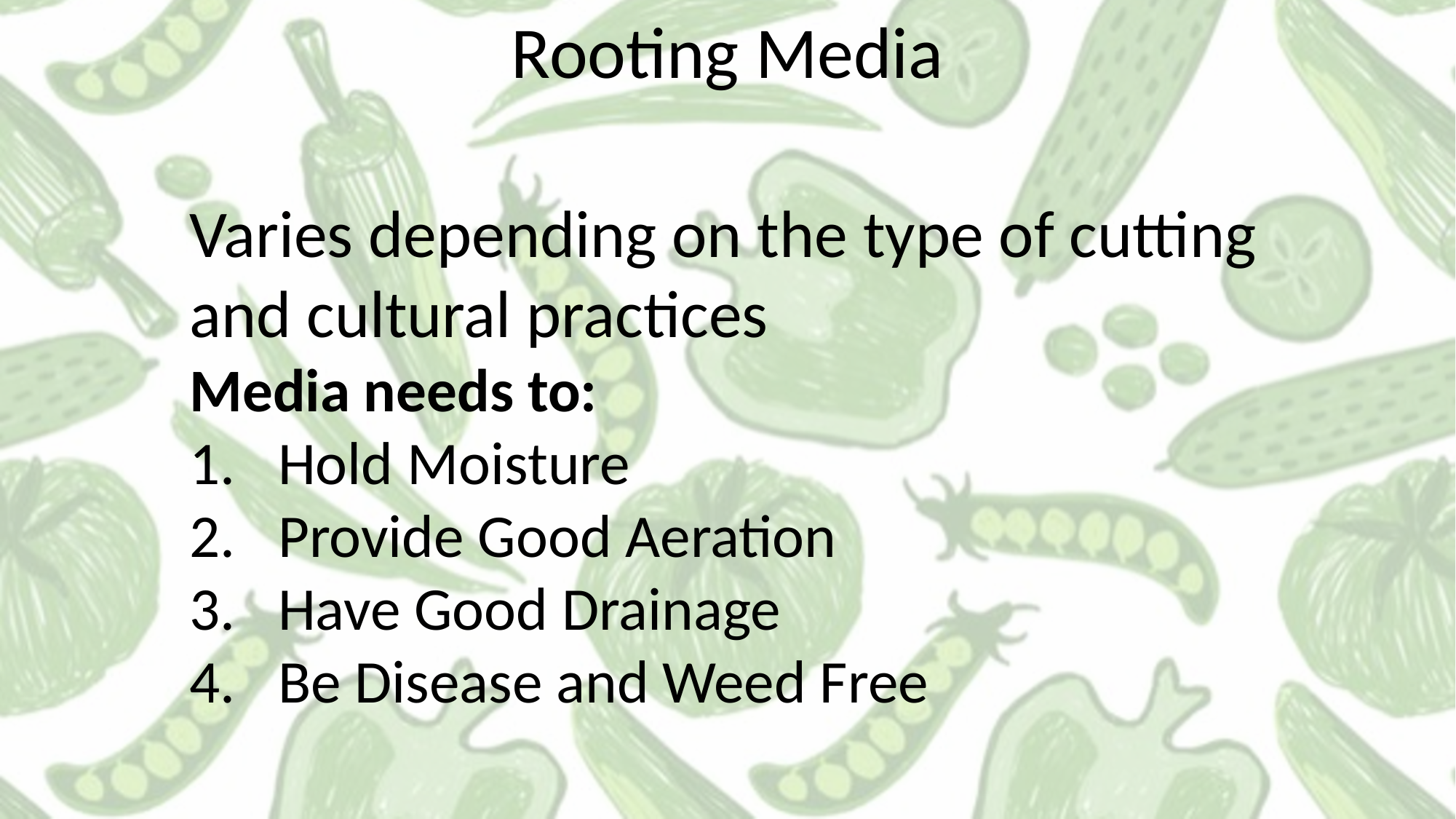

Rooting Media
Varies depending on the type of cutting and cultural practices
Media needs to:
Hold Moisture
Provide Good Aeration
Have Good Drainage
Be Disease and Weed Free